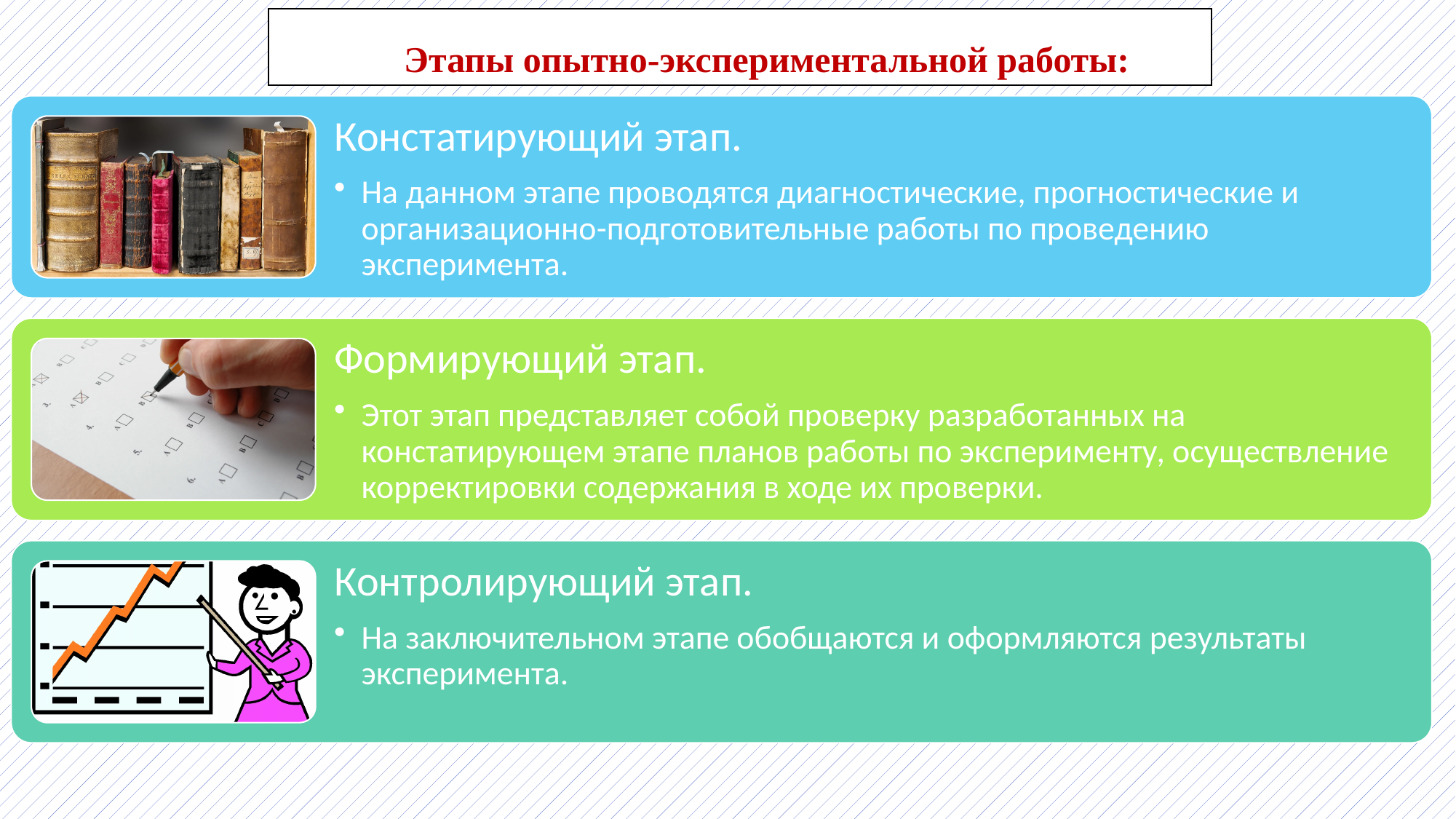

Этапы опытно-экспериментальной работы:
Констатирующий этап.
На данном этапе проводятся диагностические, прогностические и организационно-подготовительные работы по проведению эксперимента.
Формирующий этап.
Этот этап представляет собой проверку разработанных на констатирующем этапе планов работы по эксперименту, осуществление корректировки содержания в ходе их проверки.
Контролирующий этап.
На заключительном этапе обобщаются и оформляются результаты эксперимента.